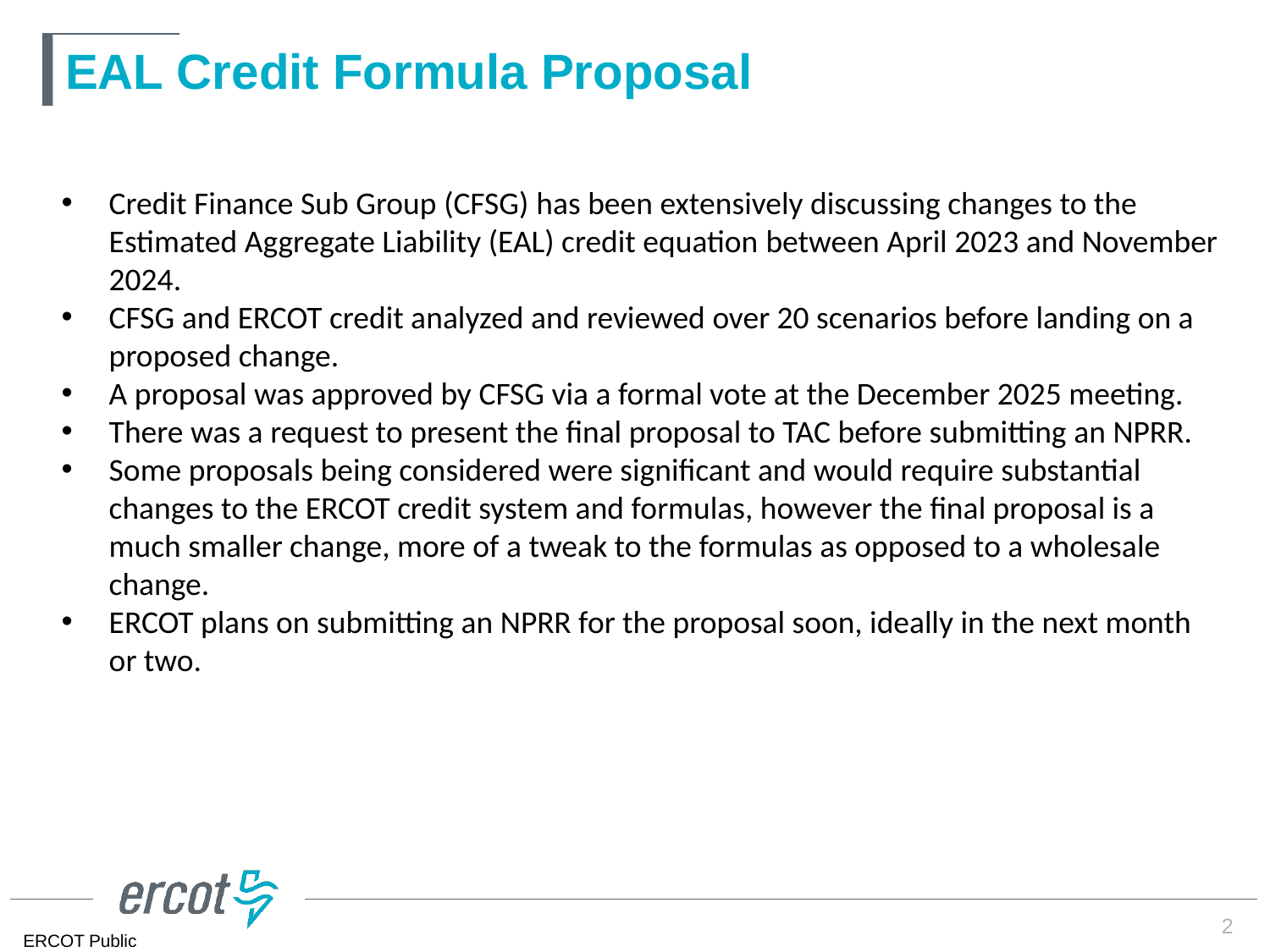

# EAL Credit Formula Proposal
Credit Finance Sub Group (CFSG) has been extensively discussing changes to the Estimated Aggregate Liability (EAL) credit equation between April 2023 and November 2024.
CFSG and ERCOT credit analyzed and reviewed over 20 scenarios before landing on a proposed change.
A proposal was approved by CFSG via a formal vote at the December 2025 meeting.
There was a request to present the final proposal to TAC before submitting an NPRR.
Some proposals being considered were significant and would require substantial changes to the ERCOT credit system and formulas, however the final proposal is a much smaller change, more of a tweak to the formulas as opposed to a wholesale change.
ERCOT plans on submitting an NPRR for the proposal soon, ideally in the next month or two.
2